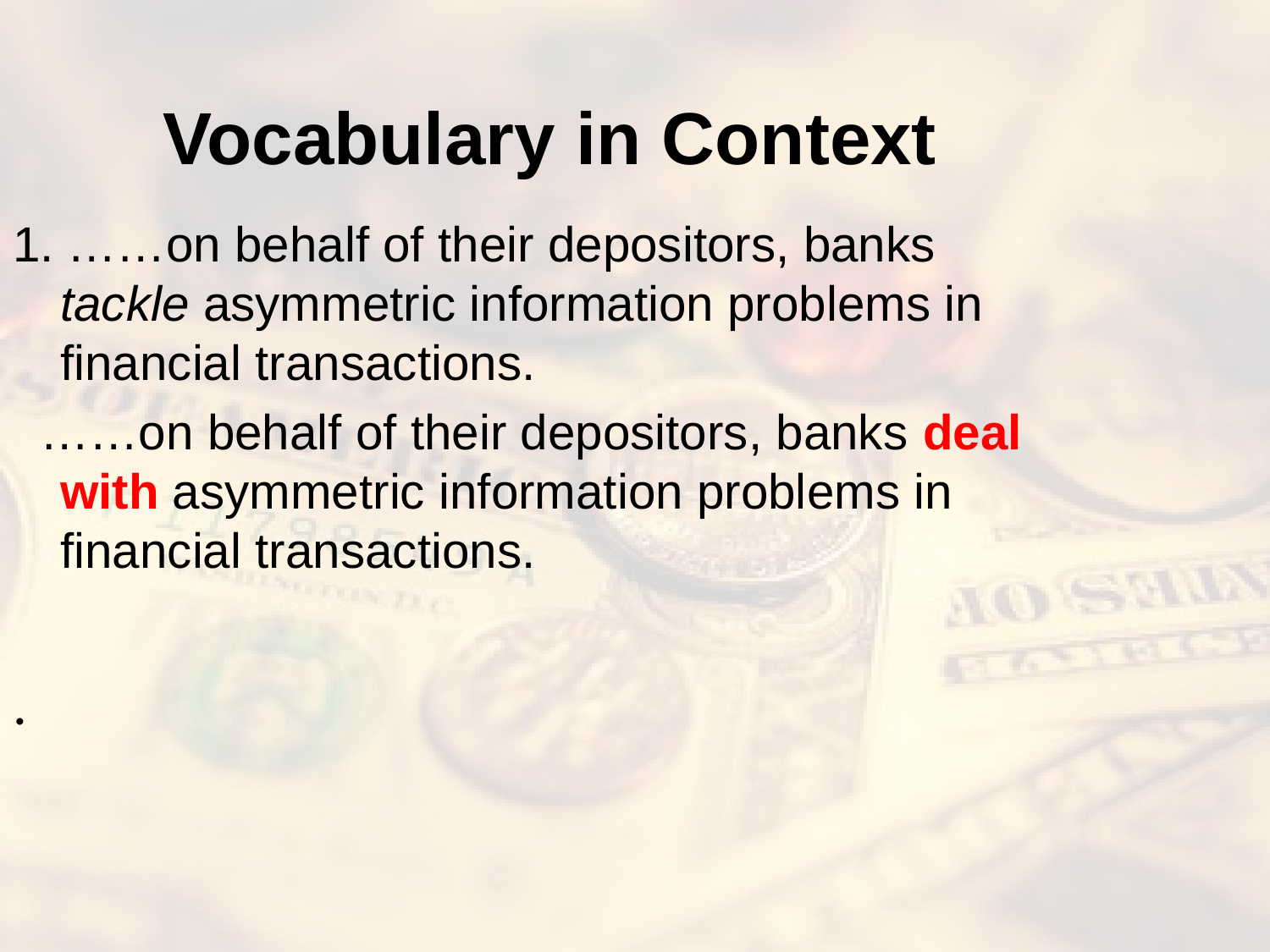

# Vocabulary in Context
1. ……on behalf of their depositors, banks tackle asymmetric information problems in financial transactions.
  ……on behalf of their depositors, banks deal with asymmetric information problems in financial transactions.

.